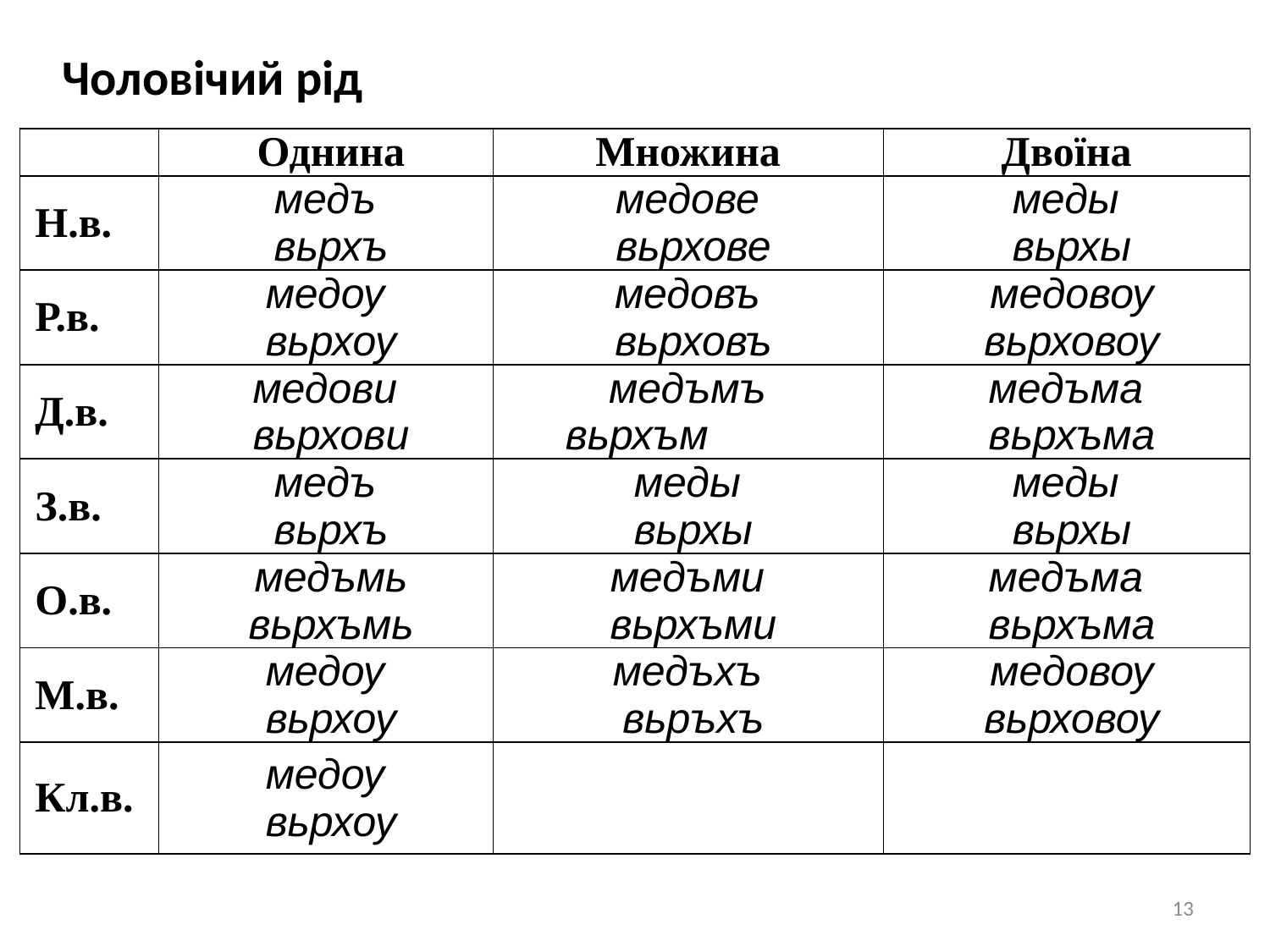

Чоловічий рід
|  | Однина | Множина | Двоїна |
| --- | --- | --- | --- |
| Н.в. | медъ вьрхъ | медове вьрхове | меды вьрхы |
| Р.в. | медоу вьрхоу | медовъ вьрховъ | медовоу вьрховоу |
| Д.в. | медови вьрхови | медъмъ вьрхъм | медъма вьрхъма |
| З.в. | медъ вьрхъ | меды вьрхы | меды вьрхы |
| О.в. | медъмь вьрхъмь | медъми вьрхъми | медъма вьрхъма |
| М.в. | медоу вьрхоу | медъхъ вьръхъ | медовоу вьрховоу |
| Кл.в. | медоу вьрхоу |  |  |
13